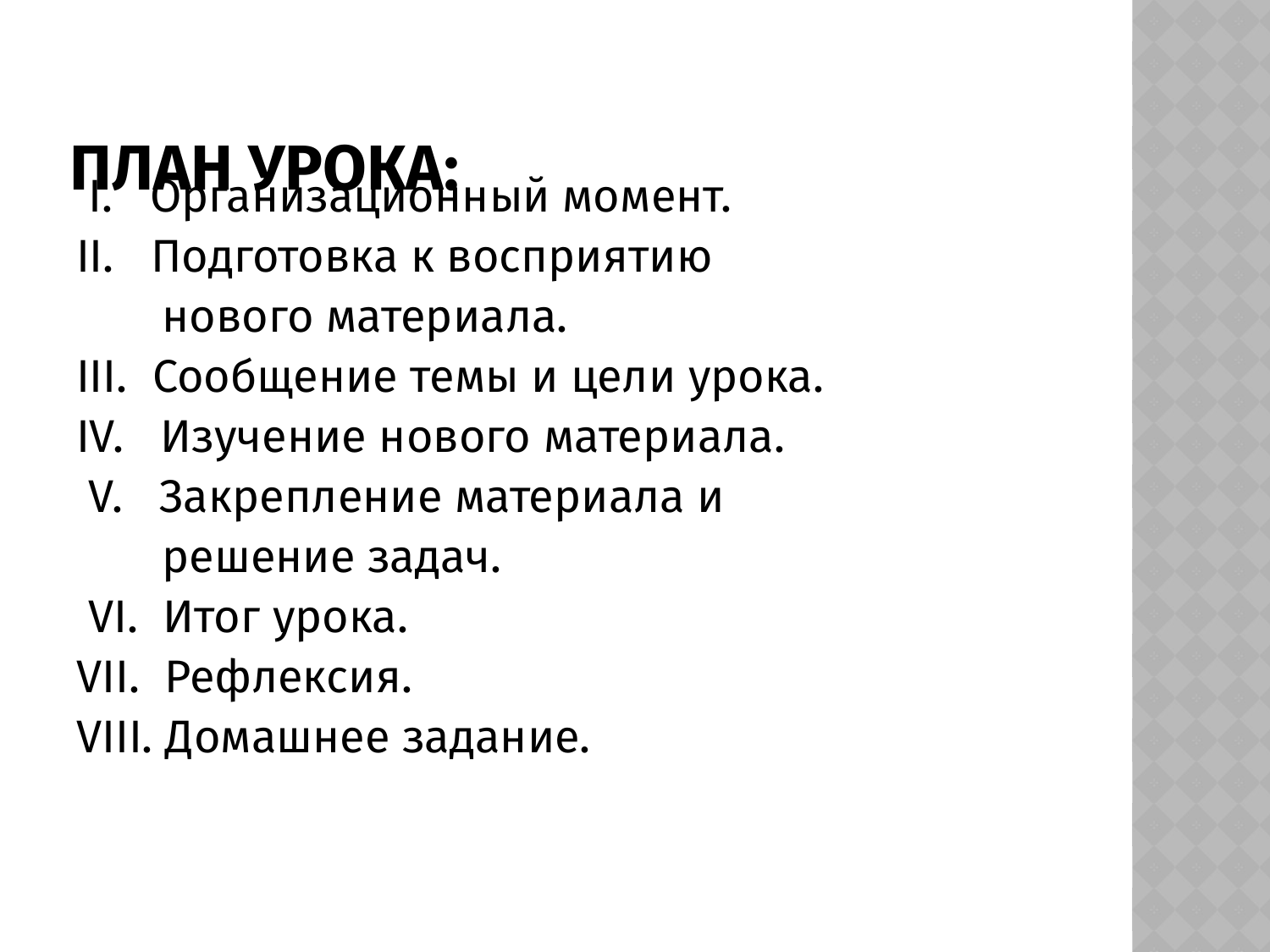

# ПЛАН УРОКА:
 I.   Организационный момент.
II.   Подготовка к восприятию
       нового материала.
III.  Сообщение темы и цели урока.
IV.   Изучение нового материала.
 V.   Закрепление материала и
       решение задач.
 VI.  Итог урока.
VII.  Рефлексия.
VIII. Домашнее задание.